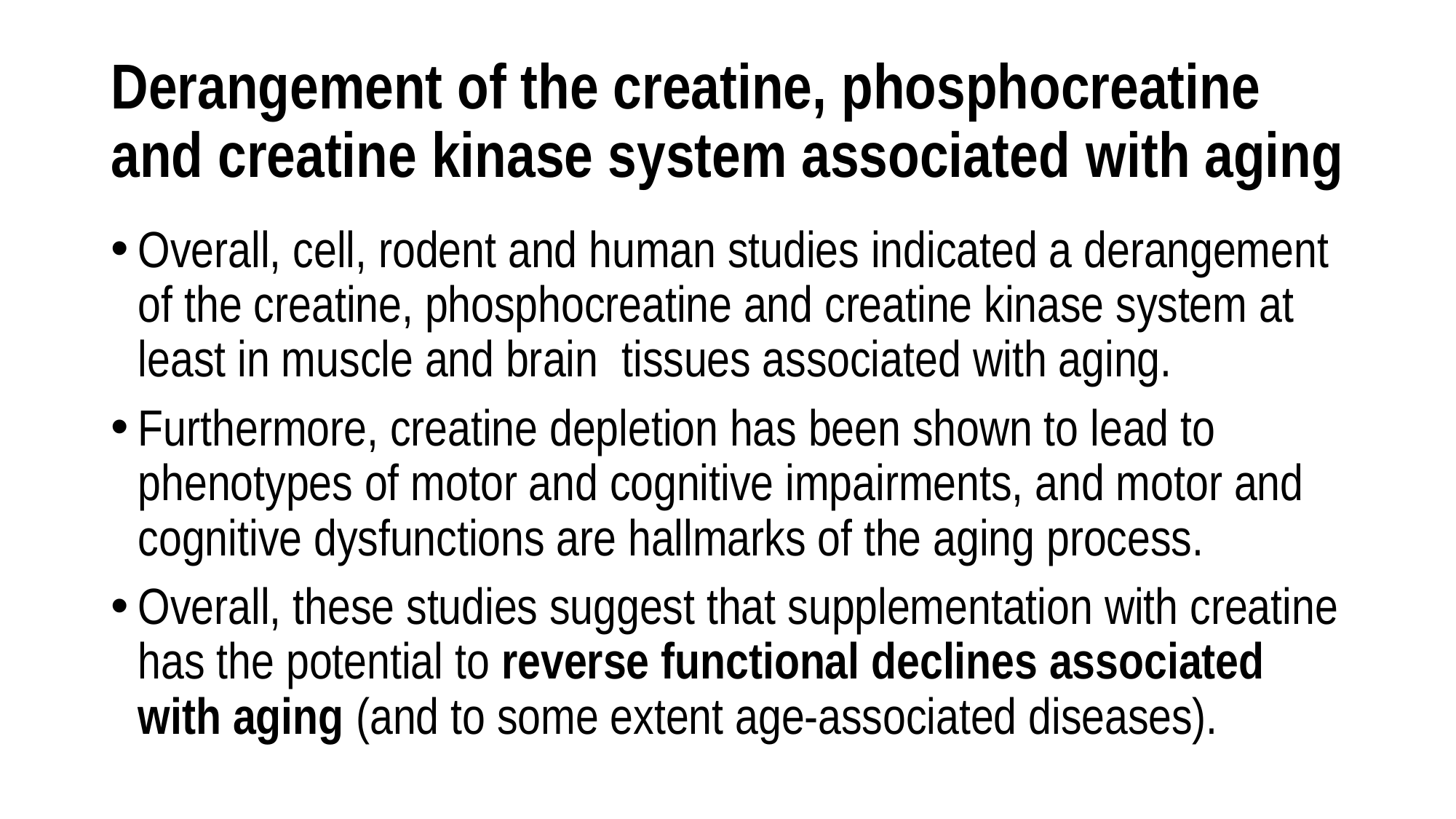

# Derangement of the creatine, phosphocreatine and creatine kinase system associated with aging
Overall, cell, rodent and human studies indicated a derangement of the creatine, phosphocreatine and creatine kinase system at least in muscle and brain  tissues associated with aging.
Furthermore, creatine depletion has been shown to lead to phenotypes of motor and cognitive impairments, and motor and cognitive dysfunctions are hallmarks of the aging process.
Overall, these studies suggest that supplementation with creatine has the potential to reverse functional declines associated with aging (and to some extent age-associated diseases).